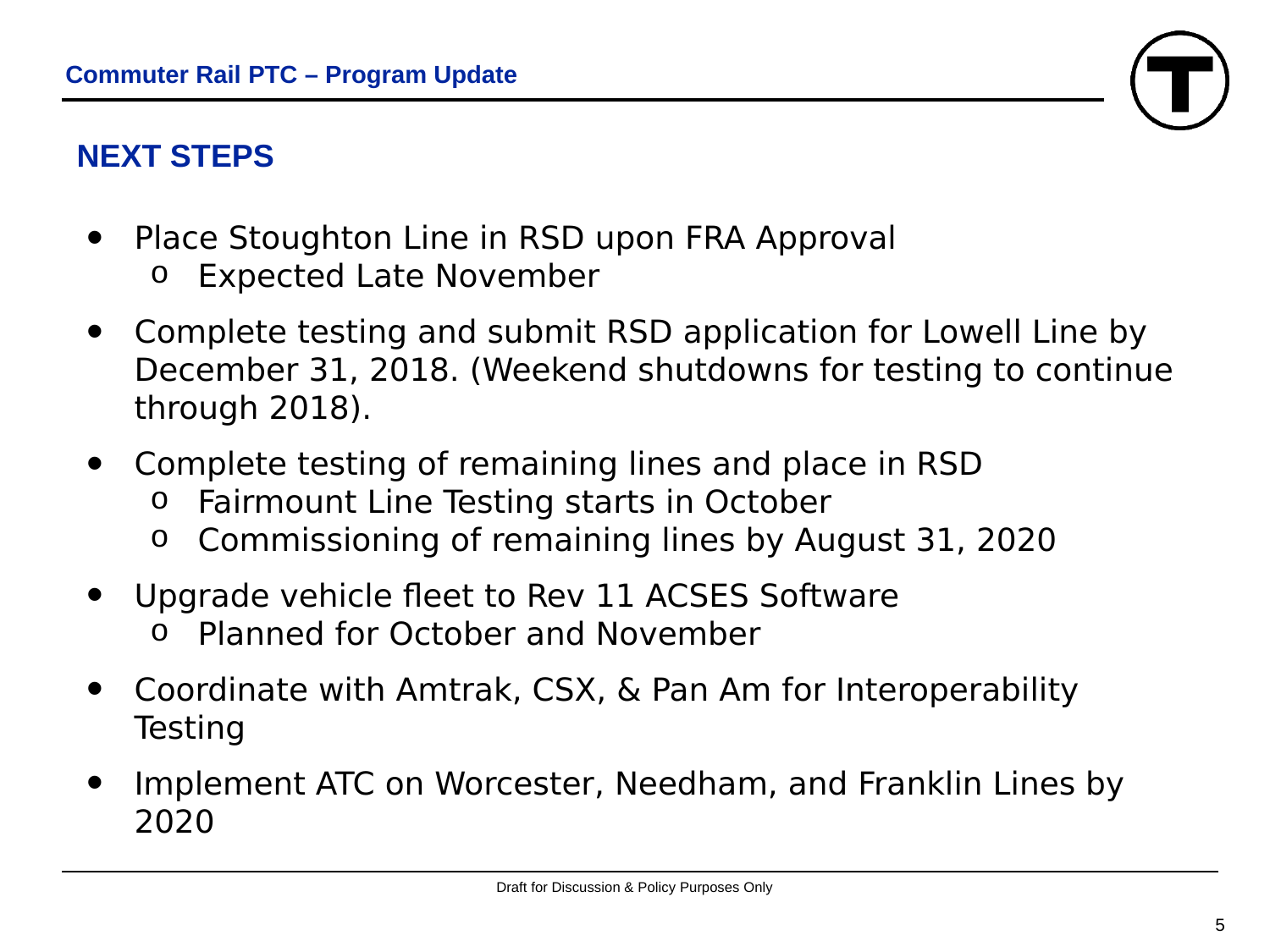

Commuter Rail PTC – Program Update

# NEXT STEPS
Place Stoughton Line in RSD upon FRA Approval
Expected Late November
Complete testing and submit RSD application for Lowell Line by December 31, 2018. (Weekend shutdowns for testing to continue through 2018).
Complete testing of remaining lines and place in RSD
Fairmount Line Testing starts in October
Commissioning of remaining lines by August 31, 2020
Upgrade vehicle fleet to Rev 11 ACSES Software
Planned for October and November
Coordinate with Amtrak, CSX, & Pan Am for Interoperability Testing
Implement ATC on Worcester, Needham, and Franklin Lines by 2020